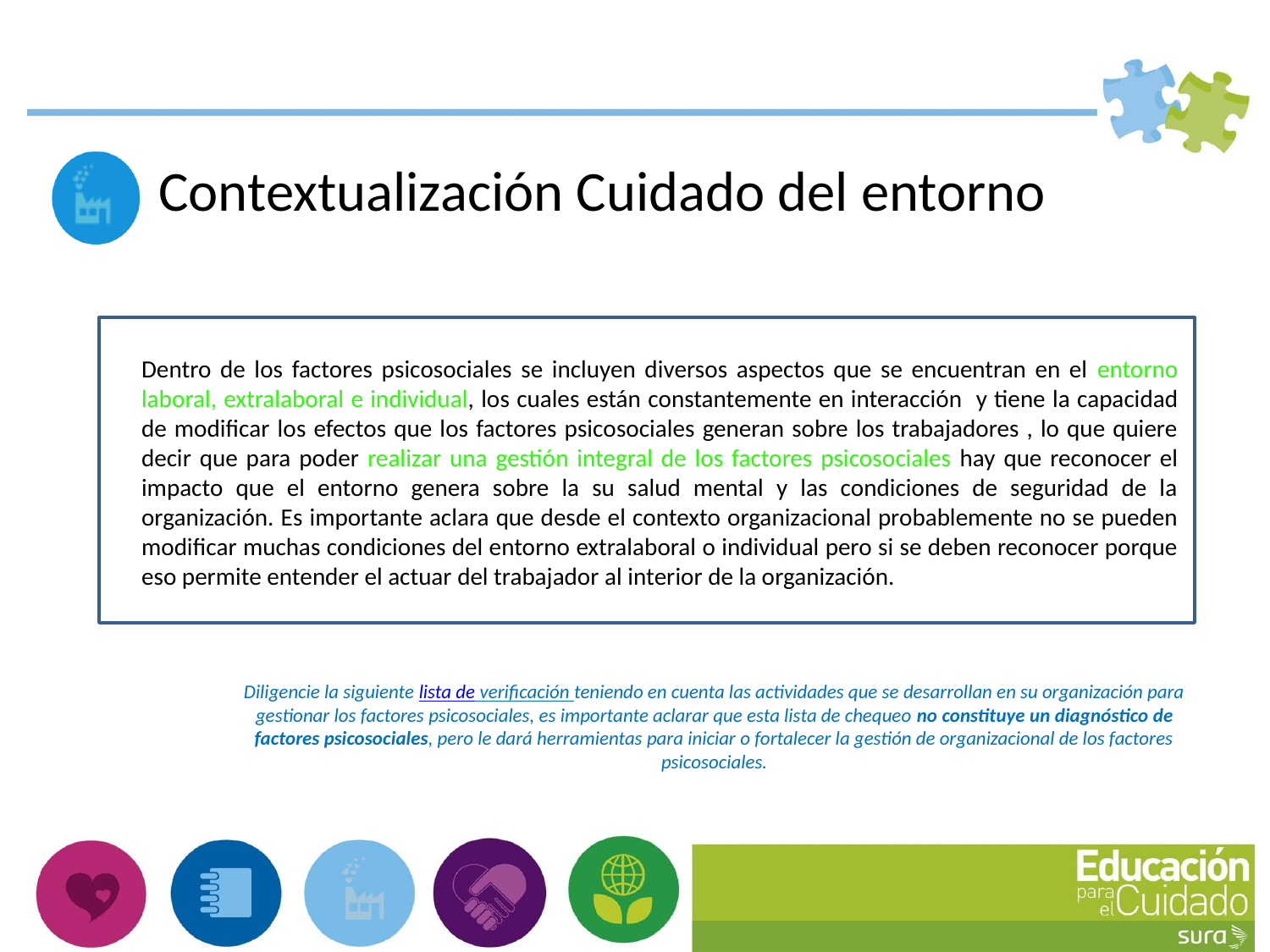

Contextualización Cuidado del entorno

Dentro de los factores psicosociales se incluyen diversos aspectos que se encuentran en el entorno laboral, extralaboral e individual, los cuales están constantemente en interacción  y tiene la capacidad de modificar los efectos que los factores psicosociales generan sobre los trabajadores , lo que quiere decir que para poder realizar una gestión integral de los factores psicosociales hay que reconocer el impacto que el entorno genera sobre la su salud mental y las condiciones de seguridad de la organización. Es importante aclara que desde el contexto organizacional probablemente no se pueden modificar muchas condiciones del entorno extralaboral o individual pero si se deben reconocer porque eso permite entender el actuar del trabajador al interior de la organización.
Diligencie la siguiente lista de verificación teniendo en cuenta las actividades que se desarrollan en su organización para gestionar los factores psicosociales, es importante aclarar que esta lista de chequeo no constituye un diagnóstico de factores psicosociales, pero le dará herramientas para iniciar o fortalecer la gestión de organizacional de los factores psicosociales.